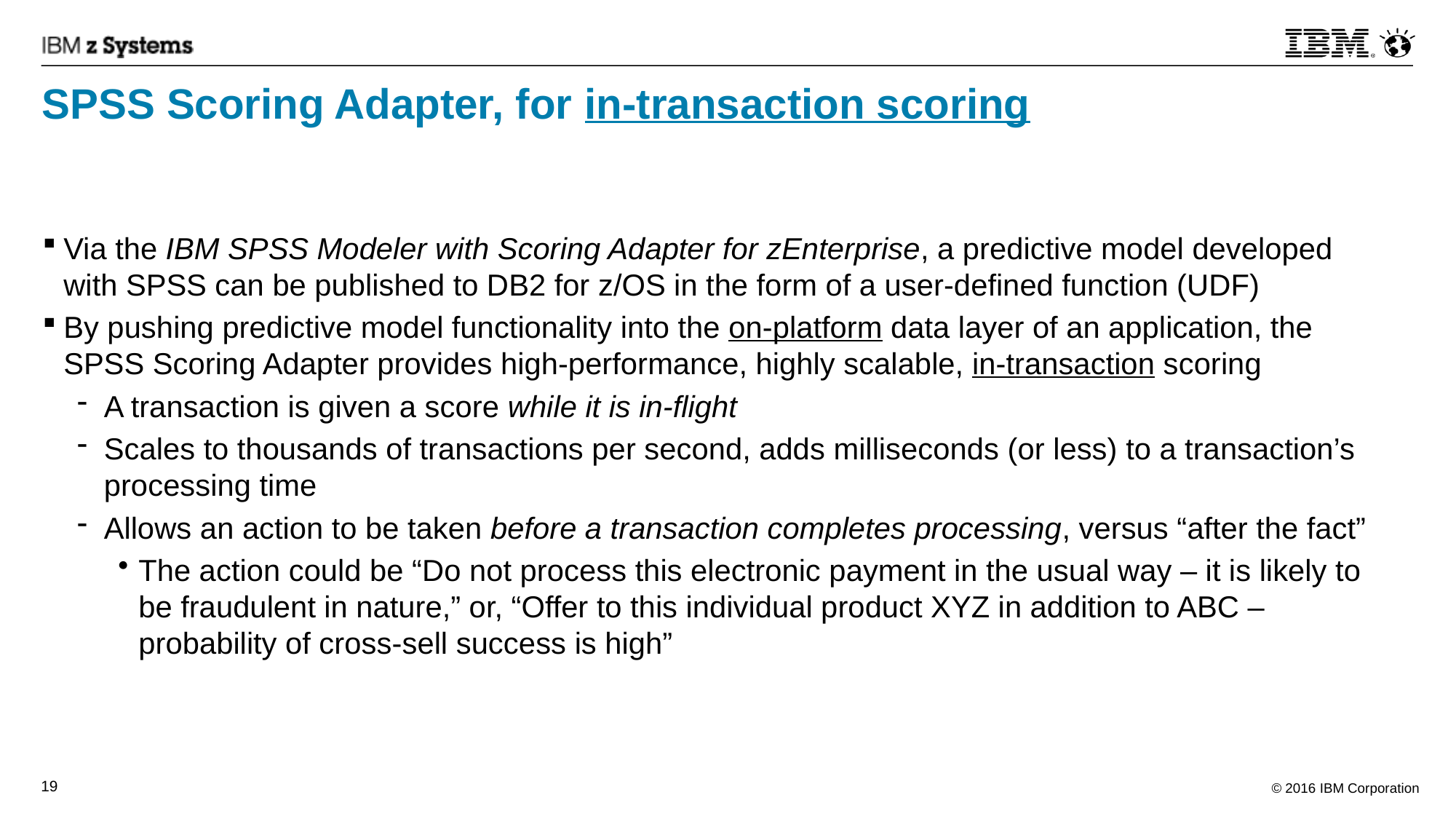

# SPSS Scoring Adapter, for in-transaction scoring
Via the IBM SPSS Modeler with Scoring Adapter for zEnterprise, a predictive model developed with SPSS can be published to DB2 for z/OS in the form of a user-defined function (UDF)
By pushing predictive model functionality into the on-platform data layer of an application, the SPSS Scoring Adapter provides high-performance, highly scalable, in-transaction scoring
A transaction is given a score while it is in-flight
Scales to thousands of transactions per second, adds milliseconds (or less) to a transaction’s processing time
Allows an action to be taken before a transaction completes processing, versus “after the fact”
The action could be “Do not process this electronic payment in the usual way – it is likely to be fraudulent in nature,” or, “Offer to this individual product XYZ in addition to ABC – probability of cross-sell success is high”